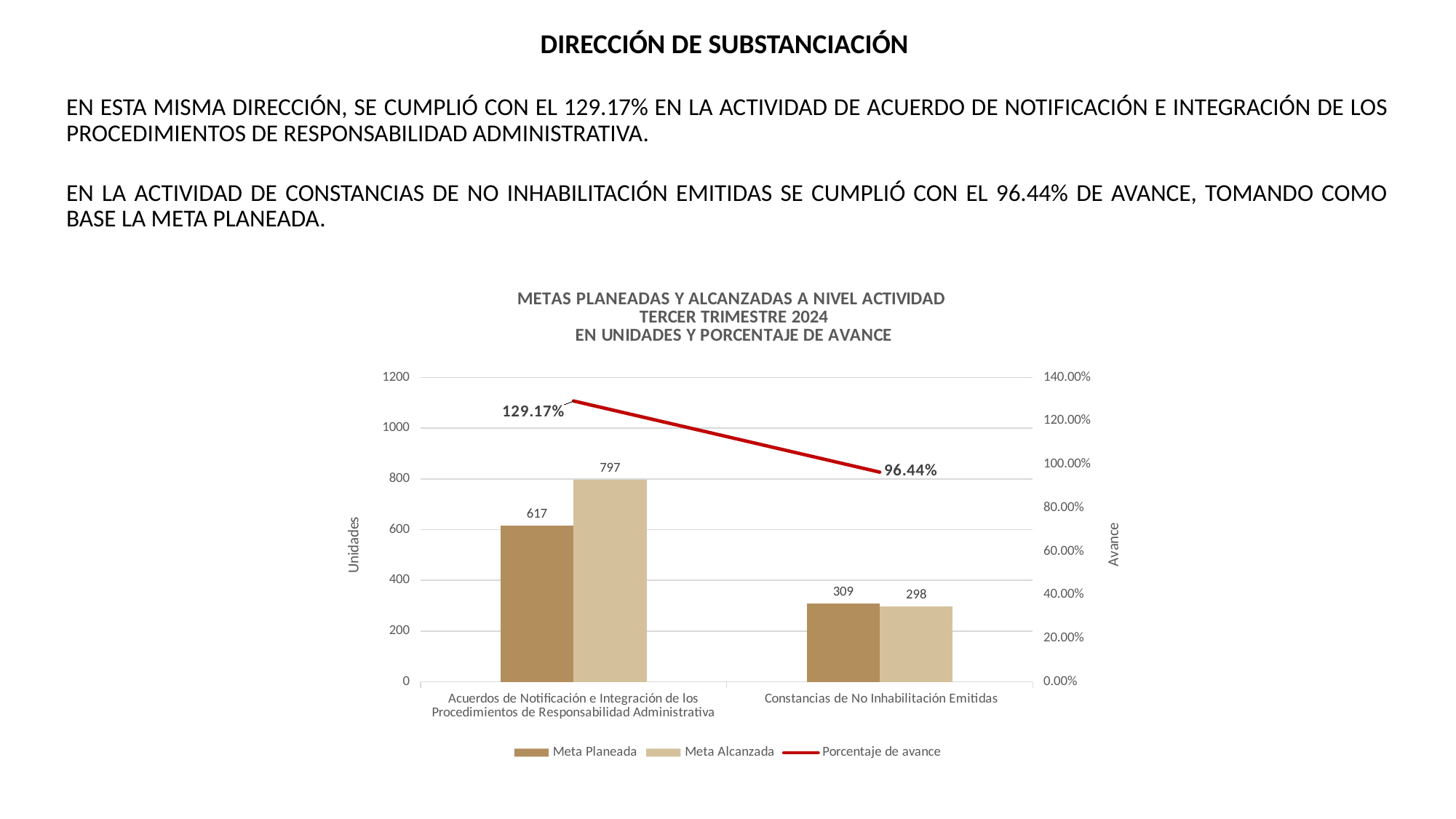

DIRECCIÓN DE SUBSTANCIACIÓN

EN ESTA MISMA DIRECCIÓN, SE CUMPLIÓ CON EL 129.17% EN LA ACTIVIDAD DE ACUERDO DE NOTIFICACIÓN E INTEGRACIÓN DE LOS PROCEDIMIENTOS DE RESPONSABILIDAD ADMINISTRATIVA.

EN LA ACTIVIDAD DE CONSTANCIAS DE NO INHABILITACIÓN EMITIDAS SE CUMPLIÓ CON EL 96.44% DE AVANCE, TOMANDO COMO BASE LA META PLANEADA.

### Chart: METAS PLANEADAS Y ALCANZADAS A NIVEL ACTIVIDAD
TERCER TRIMESTRE 2024
EN UNIDADES Y PORCENTAJE DE AVANCE

| Category | Meta Planeada | Meta Alcanzada |  |
|---|---|---|---|
| Acuerdos de Notificación e Integración de los Procedimientos de Responsabilidad Administrativa | 617.0 | 797.0 | 1.2917341977309562 |
|  Constancias de No Inhabilitación Emitidas | 309.0 | 298.0 | 0.9644012944983819 |